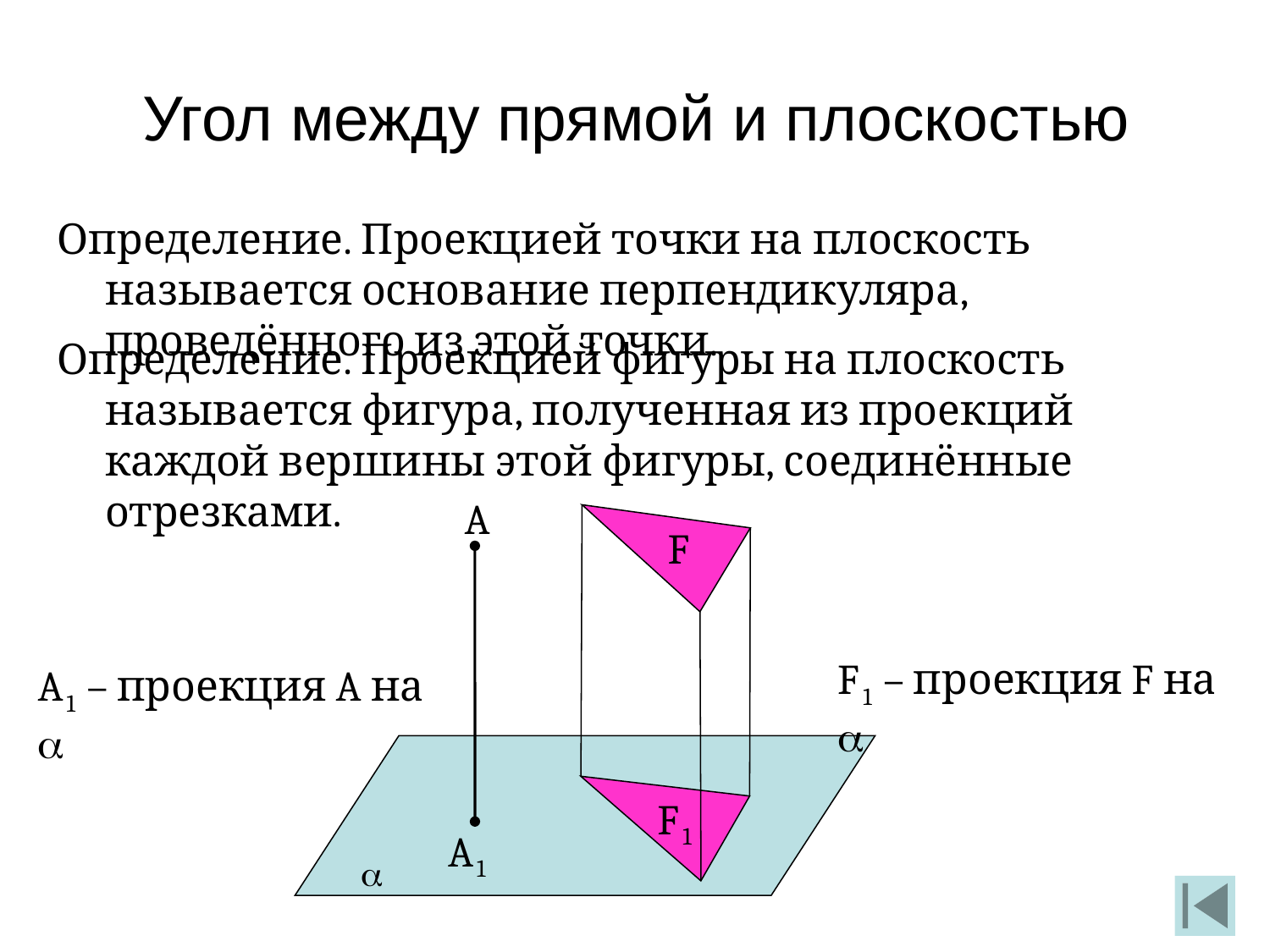

Угол между прямой и плоскостью
Определение. Проекцией точки на плоскость называется основание перпендикуляра, проведённого из этой точки.
Определение. Проекцией фигуры на плоскость называется фигура, полученная из проекций каждой вершины этой фигуры, соединённые отрезками.
A

F

F1 – проекция F на α
A1 – проекция A на α

α

F1
A1